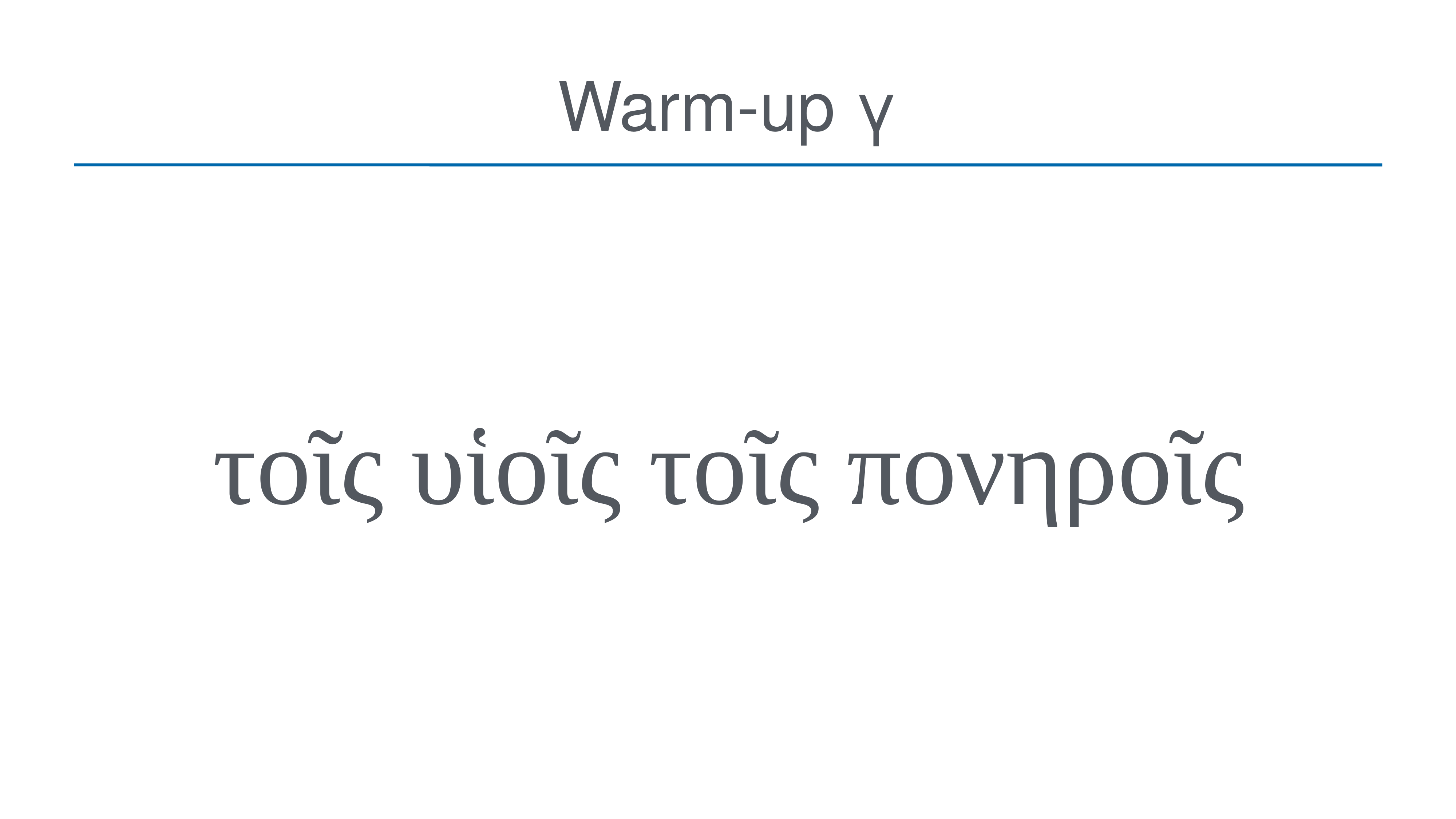

# Warm-up γ
τοῖς υἱοῖς τοῖς πονηροῖς